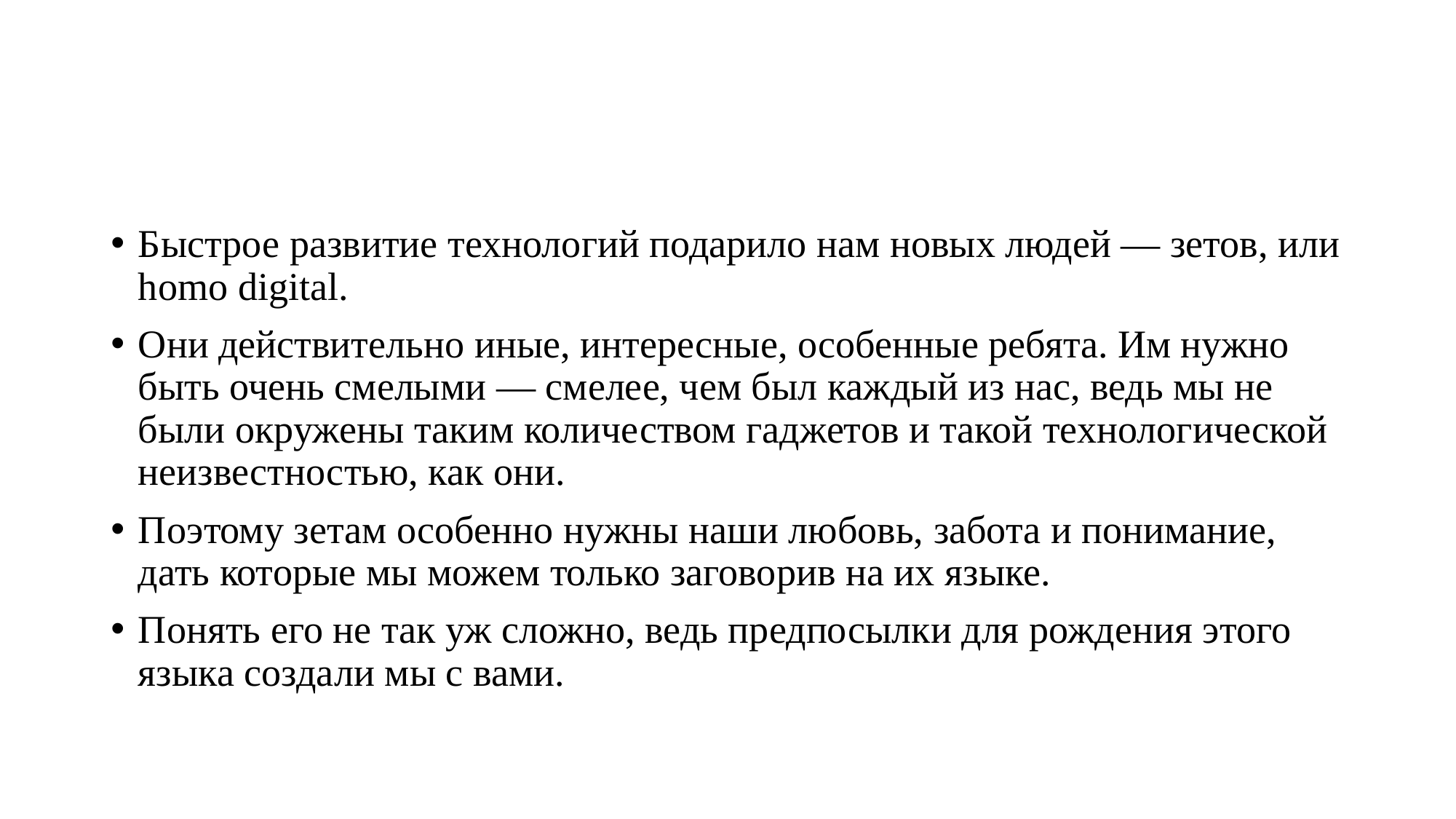

#
Быстрое развитие технологий подарило нам новых людей — зетов, или homo digital.
Они действительно иные, интересные, особенные ребята. Им нужно быть очень смелыми — смелее, чем был каждый из нас, ведь мы не были окружены таким количеством гаджетов и такой технологической неизвестностью, как они.
Поэтому зетам особенно нужны наши любовь, забота и понимание, дать которые мы можем только заговорив на их языке.
Понять его не так уж сложно, ведь предпосылки для рождения этого языка создали мы с вами.